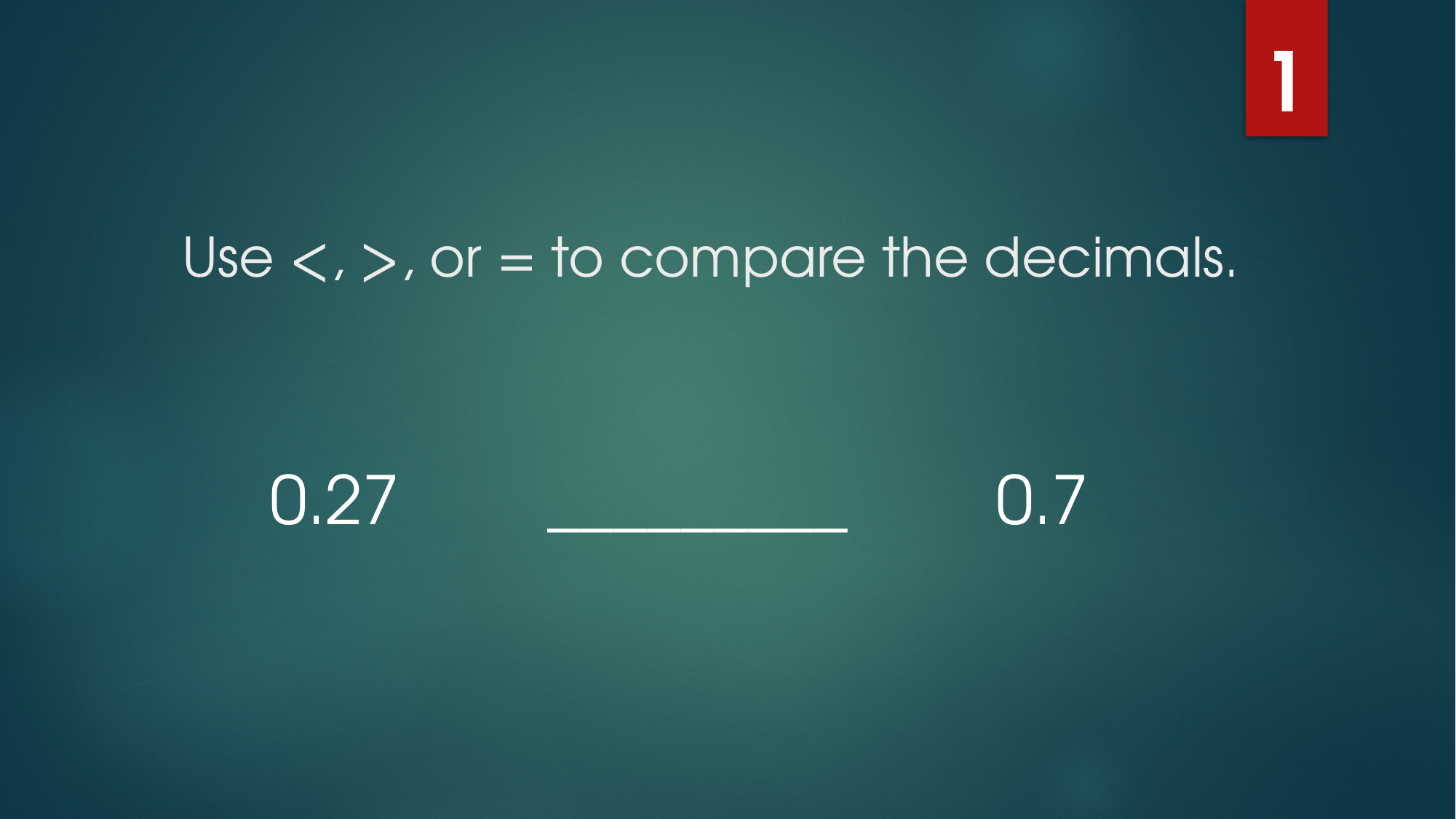

1
# Use <, >, or = to compare the decimals.
0.27        _________        0.7